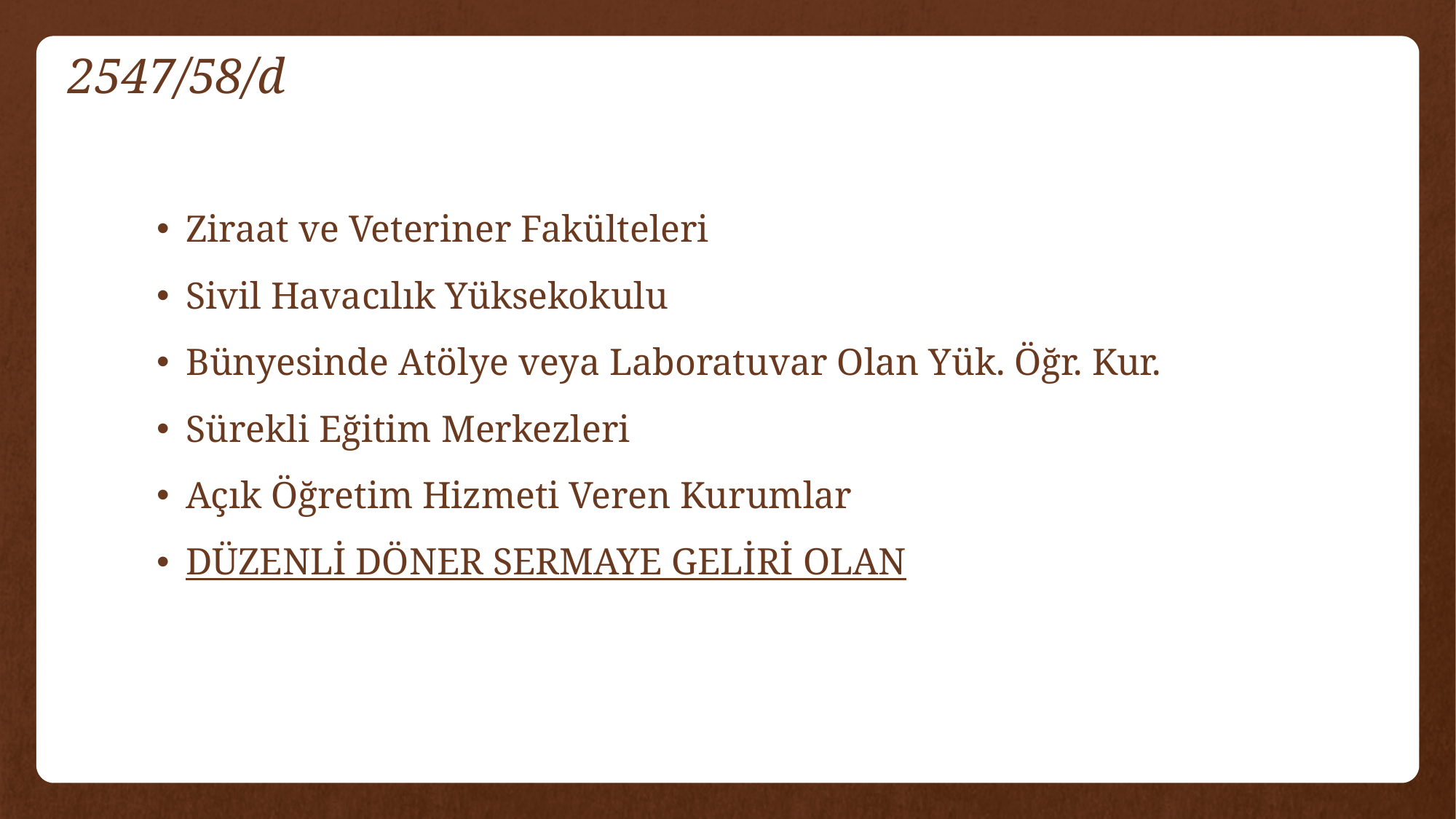

# 2547/58/d

Ziraat ve Veteriner Fakülteleri
Sivil Havacılık Yüksekokulu
Bünyesinde Atölye veya Laboratuvar Olan Yük. Öğr. Kur.
Sürekli Eğitim Merkezleri
Açık Öğretim Hizmeti Veren Kurumlar
DÜZENLİ DÖNER SERMAYE GELİRİ OLAN